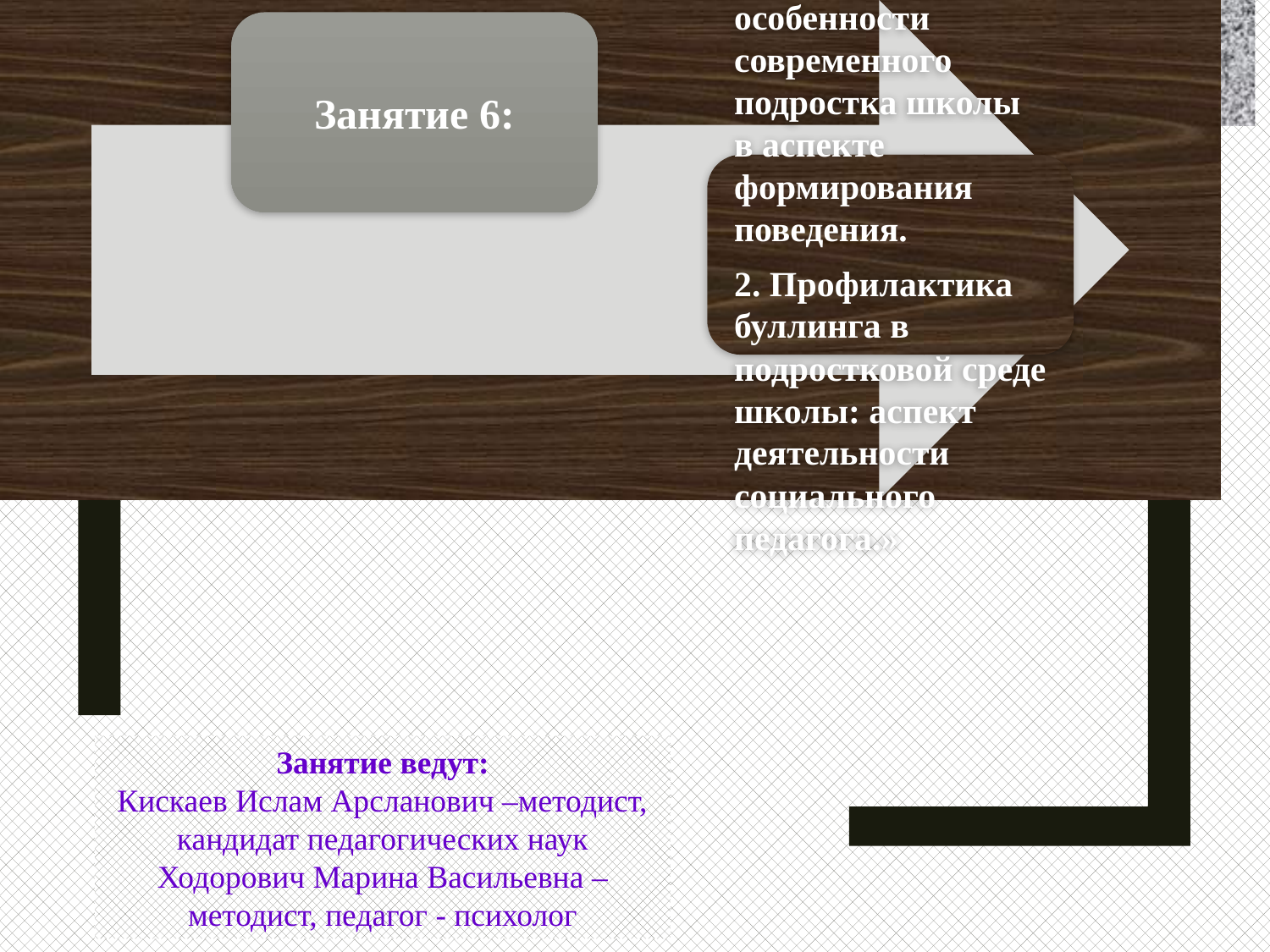

# Государственное бюджетное учреждение Центр психолого-педагогической, медицинской и социальной помощи Пушкинского района Санкт-Петербурга
Занятие 6:
1.Психологические особенности современного подростка школы в аспекте формирования поведения.
2. Профилактика буллинга в подростковой среде школы: аспект деятельности социального педагога.»
Занятие ведут:
Кискаев Ислам Арсланович –методист,
кандидат педагогических наук
Ходорович Марина Васильевна – методист, педагог - психолог